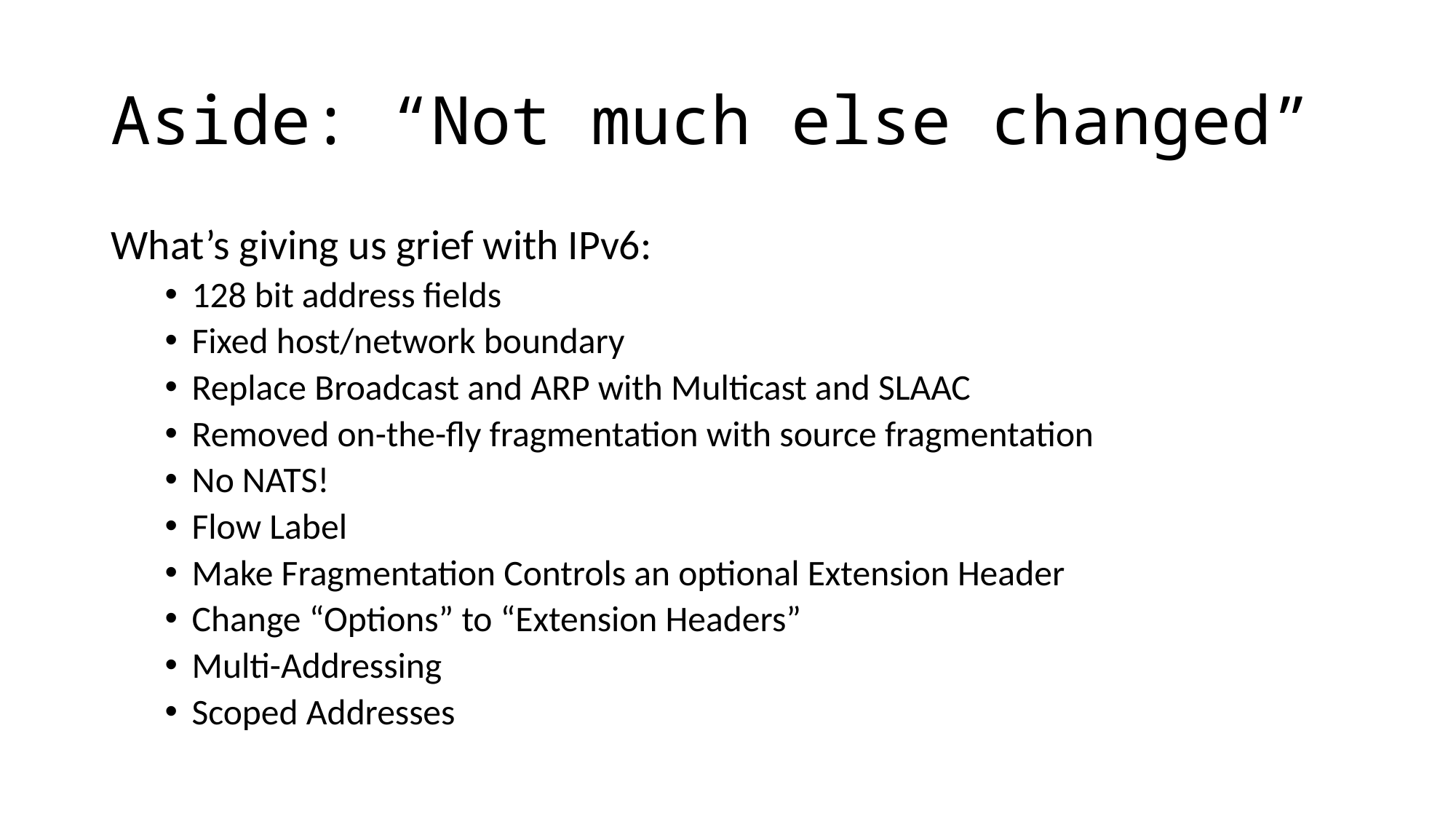

# Aside: “Not much else changed”
What’s giving us grief with IPv6:
128 bit address fields
Fixed host/network boundary
Replace Broadcast and ARP with Multicast and SLAAC
Removed on-the-fly fragmentation with source fragmentation
No NATS!
Flow Label
Make Fragmentation Controls an optional Extension Header
Change “Options” to “Extension Headers”
Multi-Addressing
Scoped Addresses